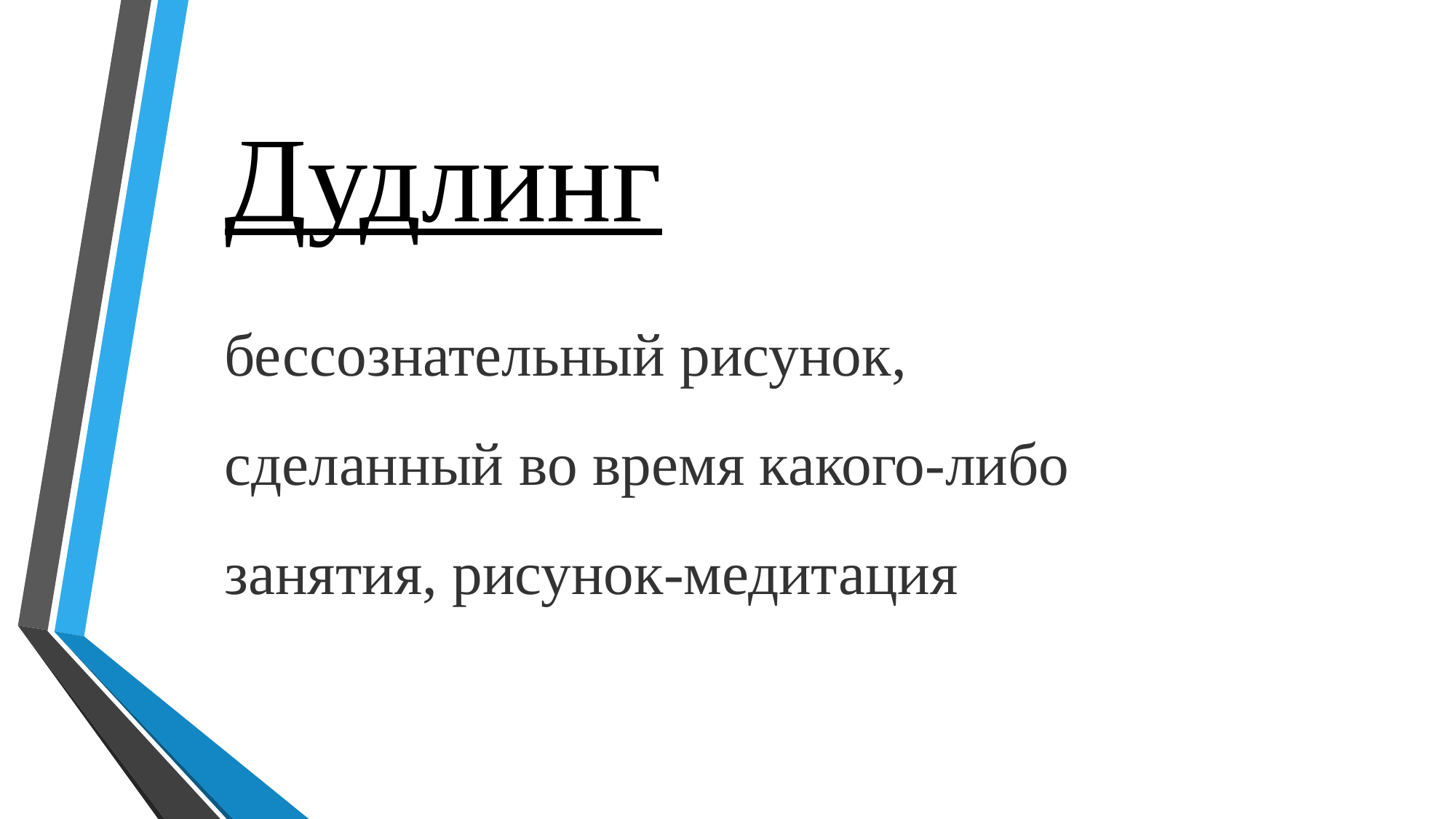

Дудлинг

бессознательный рисунок, сделанный во время какого-либо занятия, рисунок-медитация